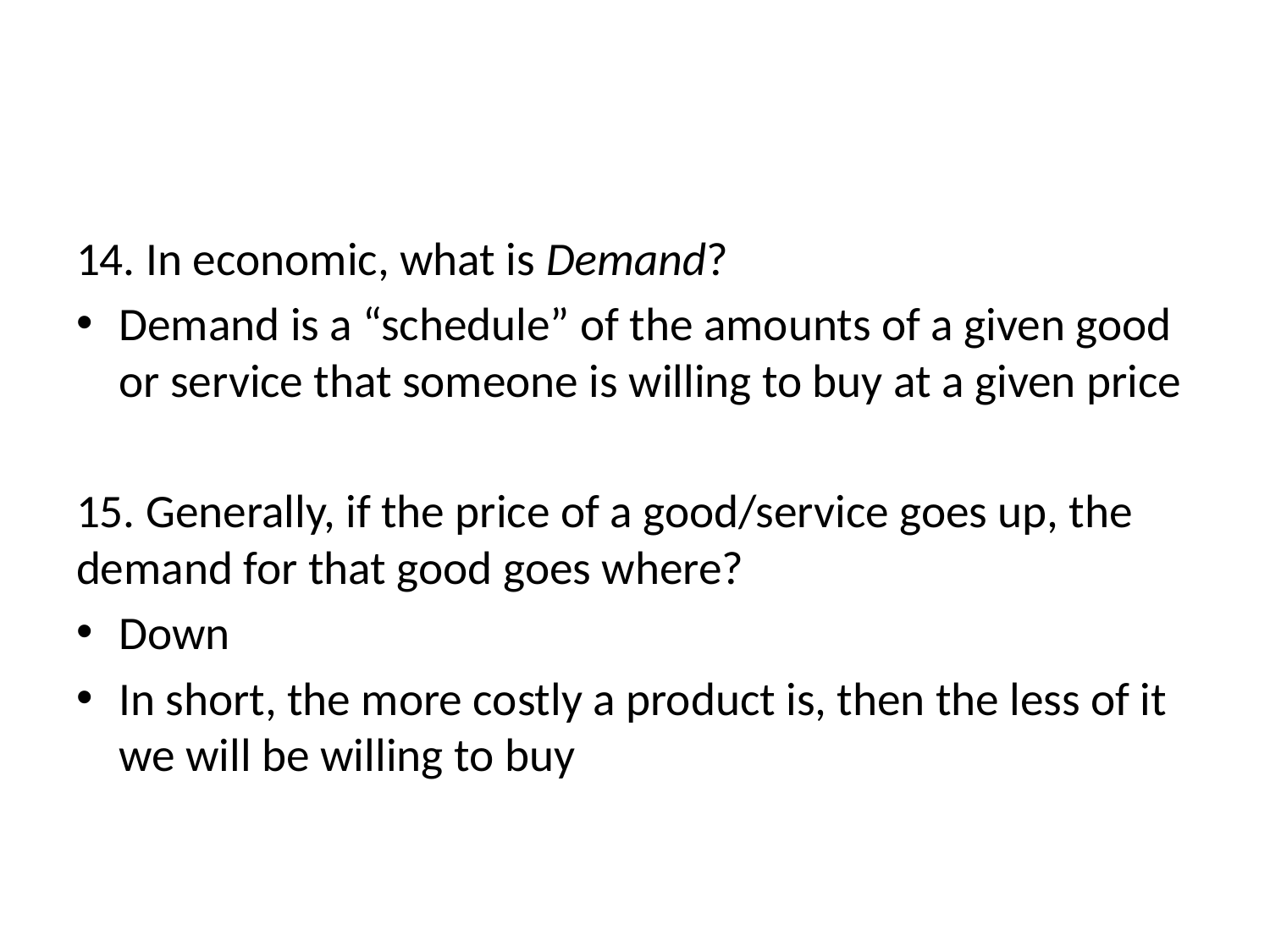

#
14. In economic, what is Demand?
Demand is a “schedule” of the amounts of a given good or service that someone is willing to buy at a given price

15. Generally, if the price of a good/service goes up, the demand for that good goes where?
Down
In short, the more costly a product is, then the less of it we will be willing to buy